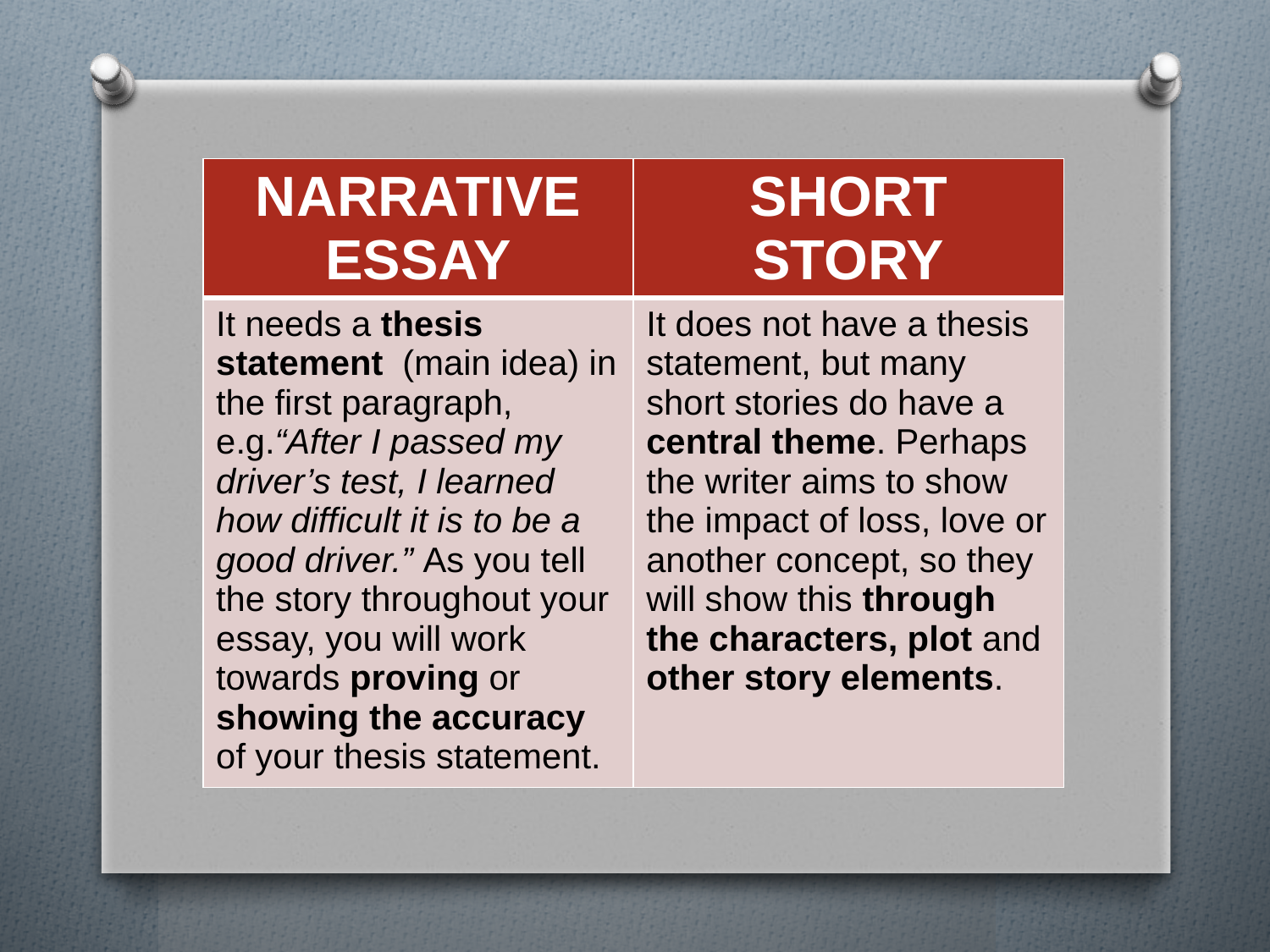

| NARRATIVE ESSAY | SHORT STORY |
| --- | --- |
| It needs a thesis statement (main idea) in the first paragraph, e.g.“After I passed my driver’s test, I learned how difficult it is to be a good driver.” As you tell the story throughout your essay, you will work towards proving or showing the accuracy of your thesis statement. | It does not have a thesis statement, but many short stories do have a central theme. Perhaps the writer aims to show the impact of loss, love or another concept, so they will show this through the characters, plot and other story elements. |